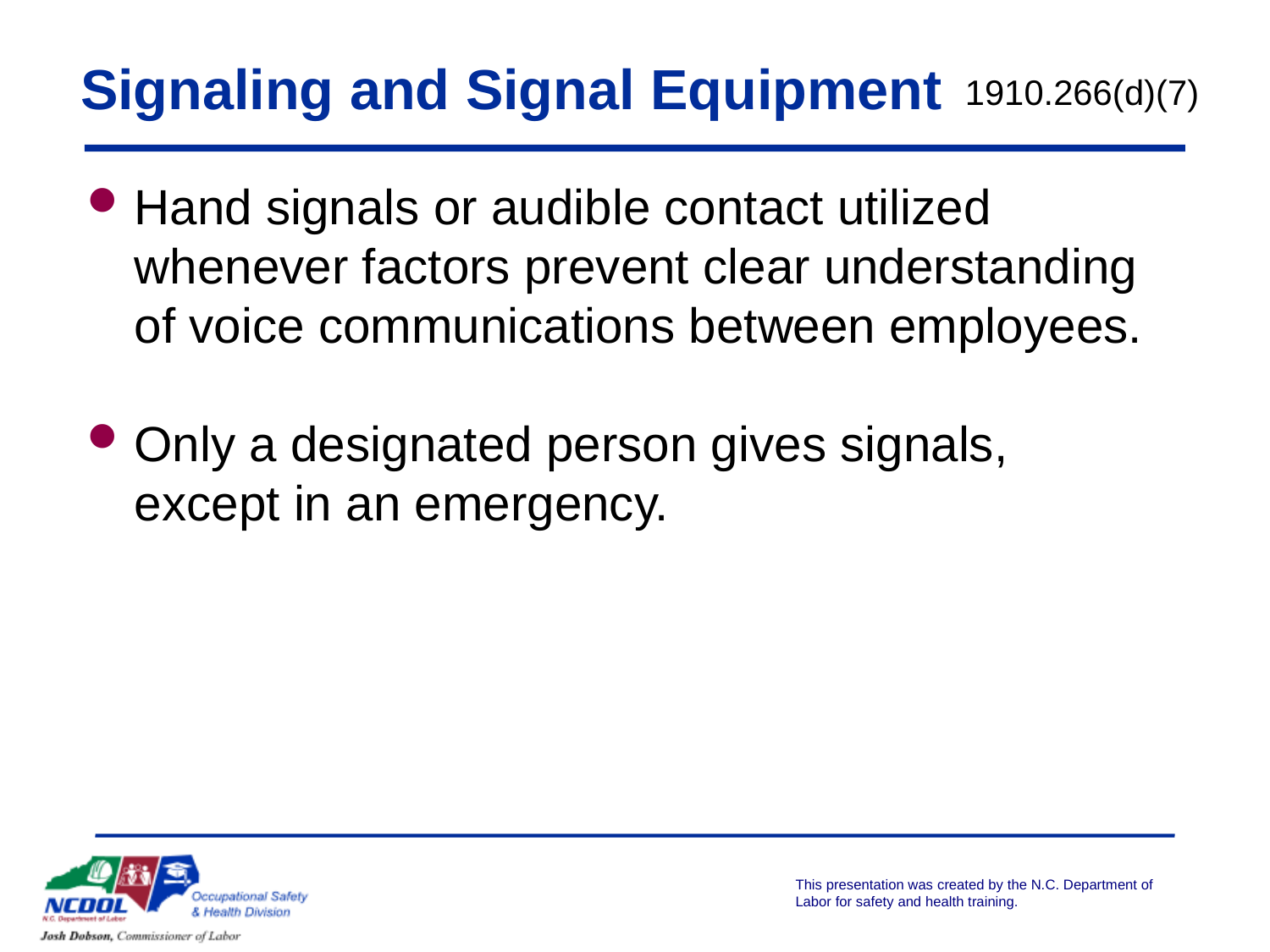

# Signaling and Signal Equipment
1910.266(d)(7)
Hand signals or audible contact utilized whenever factors prevent clear understanding of voice communications between employees.

Only a designated person gives signals, except in an emergency.